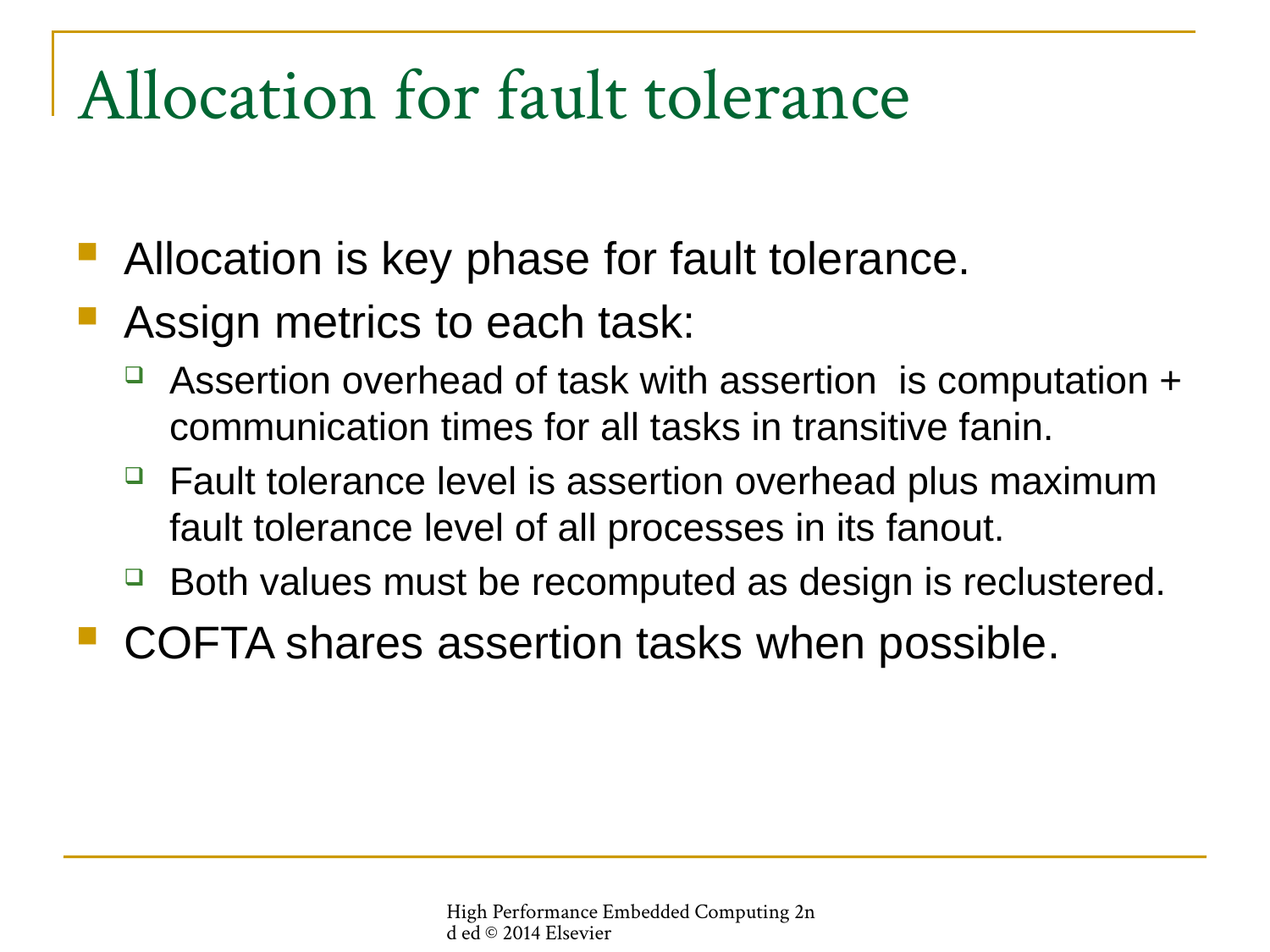

# Allocation for fault tolerance
Allocation is key phase for fault tolerance.
Assign metrics to each task:
Assertion overhead of task with assertion  is computation + communication times for all tasks in transitive fanin.
Fault tolerance level is assertion overhead plus maximum fault tolerance level of all processes in its fanout.
Both values must be recomputed as design is reclustered.
COFTA shares assertion tasks when possible.
High Performance Embedded Computing 2nd ed © 2014 Elsevier